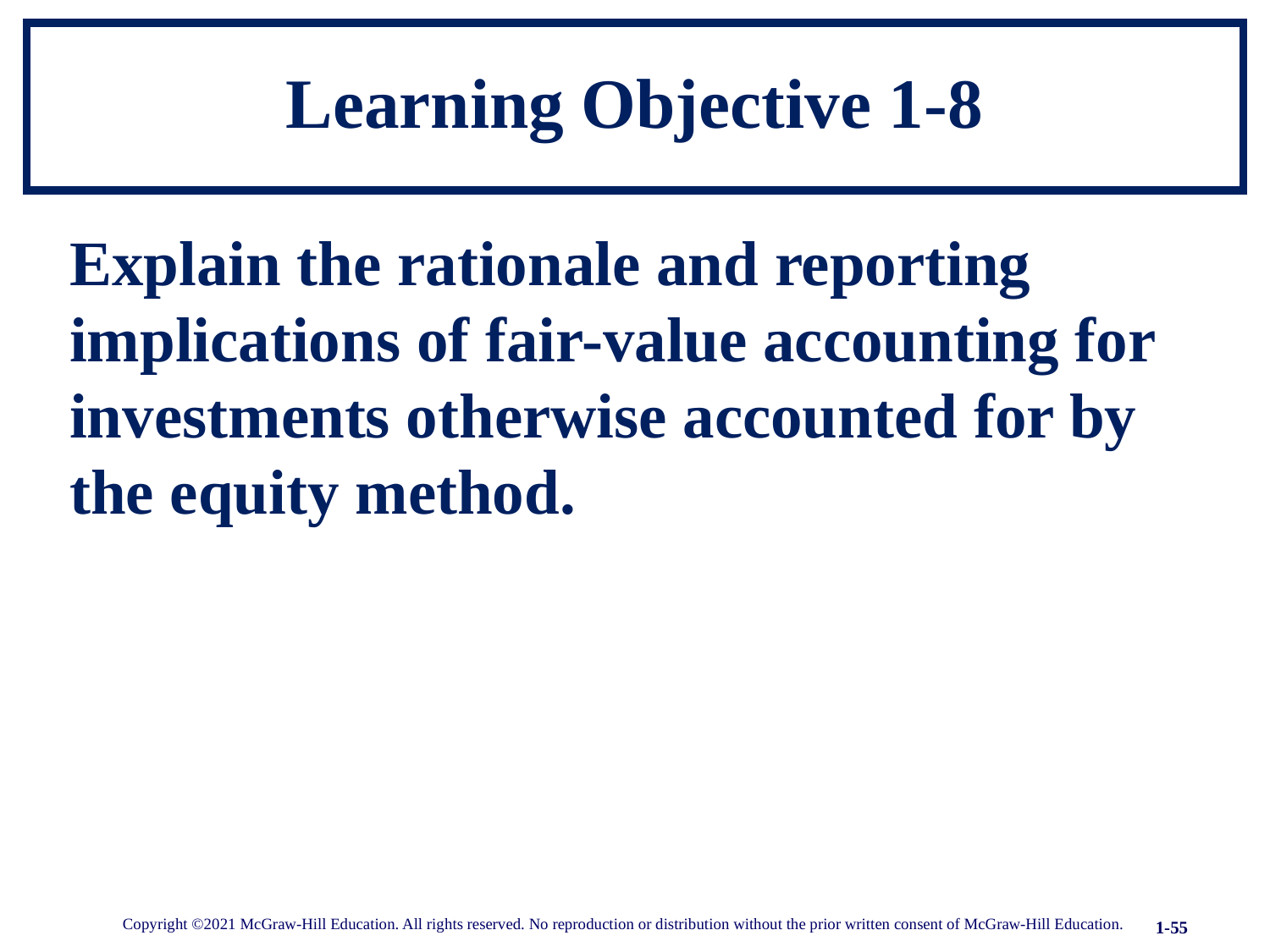

# Learning Objective 1-8
Explain the rationale and reporting implications of fair-value accounting for investments otherwise accounted for by the equity method.
Copyright ©2021 McGraw-Hill Education. All rights reserved. No reproduction or distribution without the prior written consent of McGraw-Hill Education.
1-55